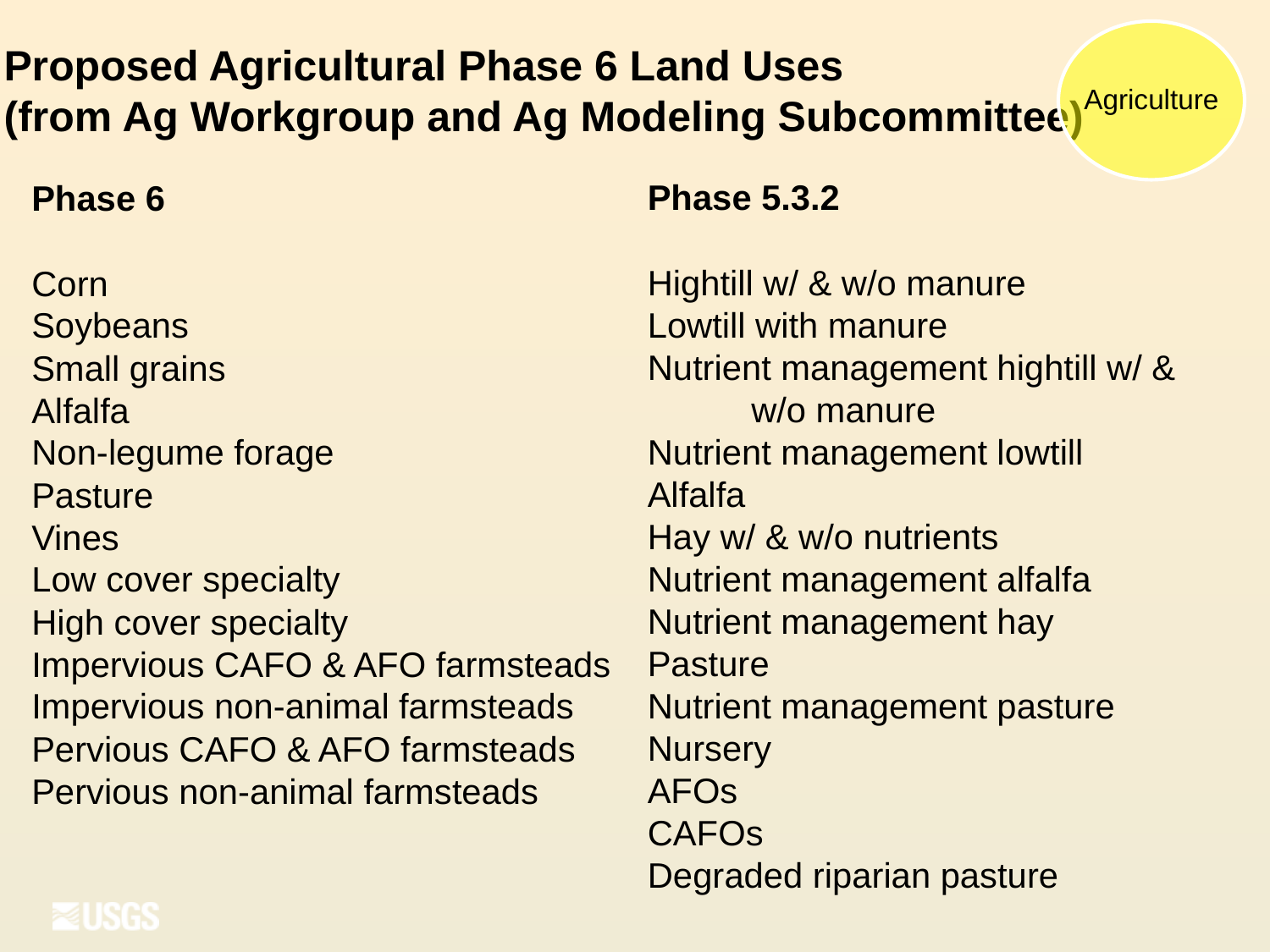

Agriculture
Proposed Agricultural Phase 6 Land Uses
(from Ag Workgroup and Ag Modeling Subcommittee)
Phase 5.3.2

Hightill w/ & w/o manure
Lowtill with manure
Nutrient management hightill w/ & w/o manure
Nutrient management lowtill
Alfalfa
Hay w/ & w/o nutrients
Nutrient management alfalfa
Nutrient management hay
Pasture
Nutrient management pasture
Nursery
AFOs
CAFOs
Degraded riparian pasture

Phase 6

Corn
Soybeans
Small grains
Alfalfa
Non-legume forage
Pasture
Vines
Low cover specialty
High cover specialty
Impervious CAFO & AFO farmsteads
Impervious non-animal farmsteads
Pervious CAFO & AFO farmsteads
Pervious non-animal farmsteads